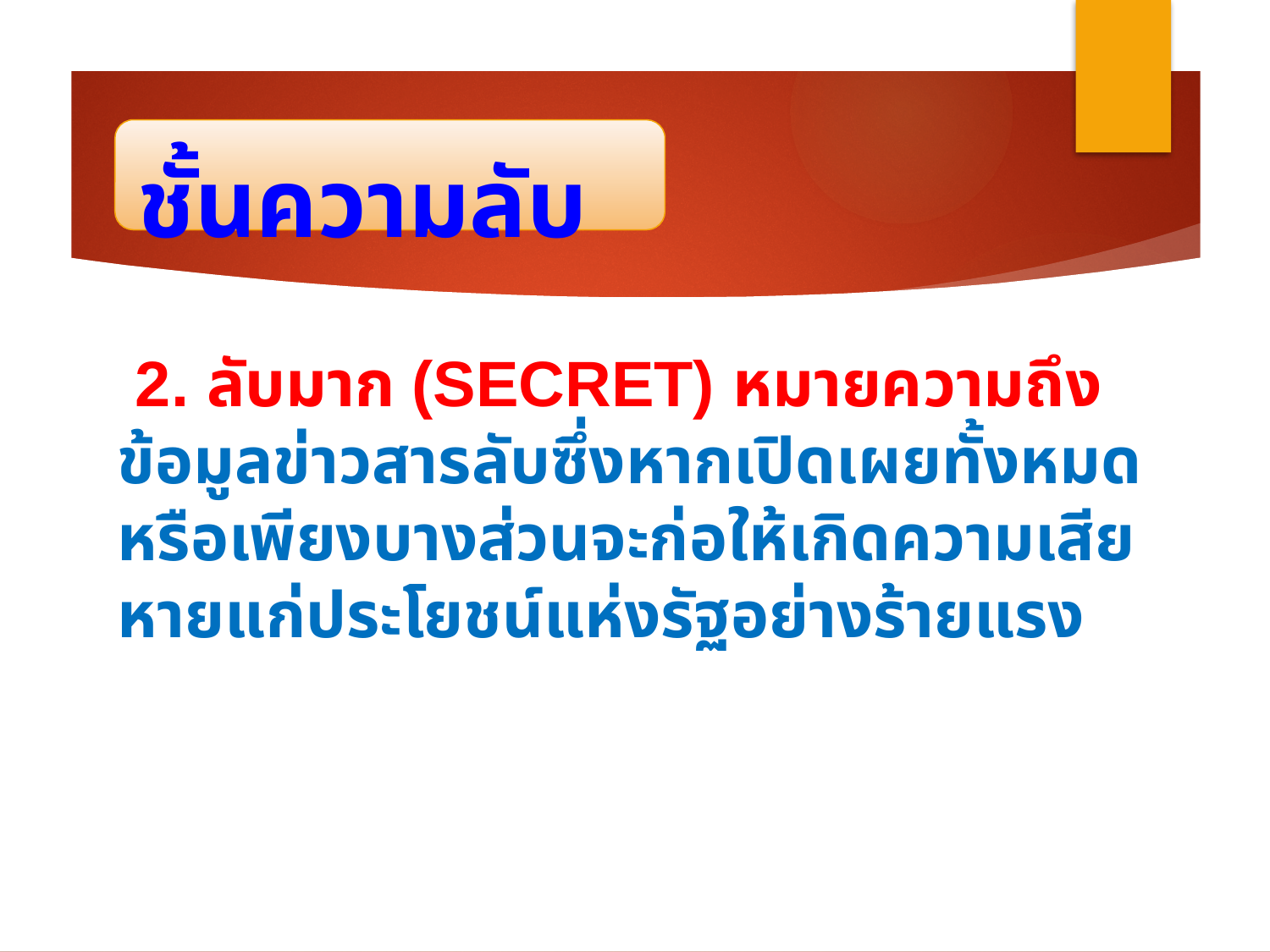

# ชั้นความลับ
 2. ลับมาก (SECRET) หมายความถึง ข้อมูลข่าวสารลับซึ่งหากเปิดเผยทั้งหมดหรือเพียงบางส่วนจะก่อให้เกิดความเสียหายแก่ประโยชน์แห่งรัฐอย่างร้ายแรง